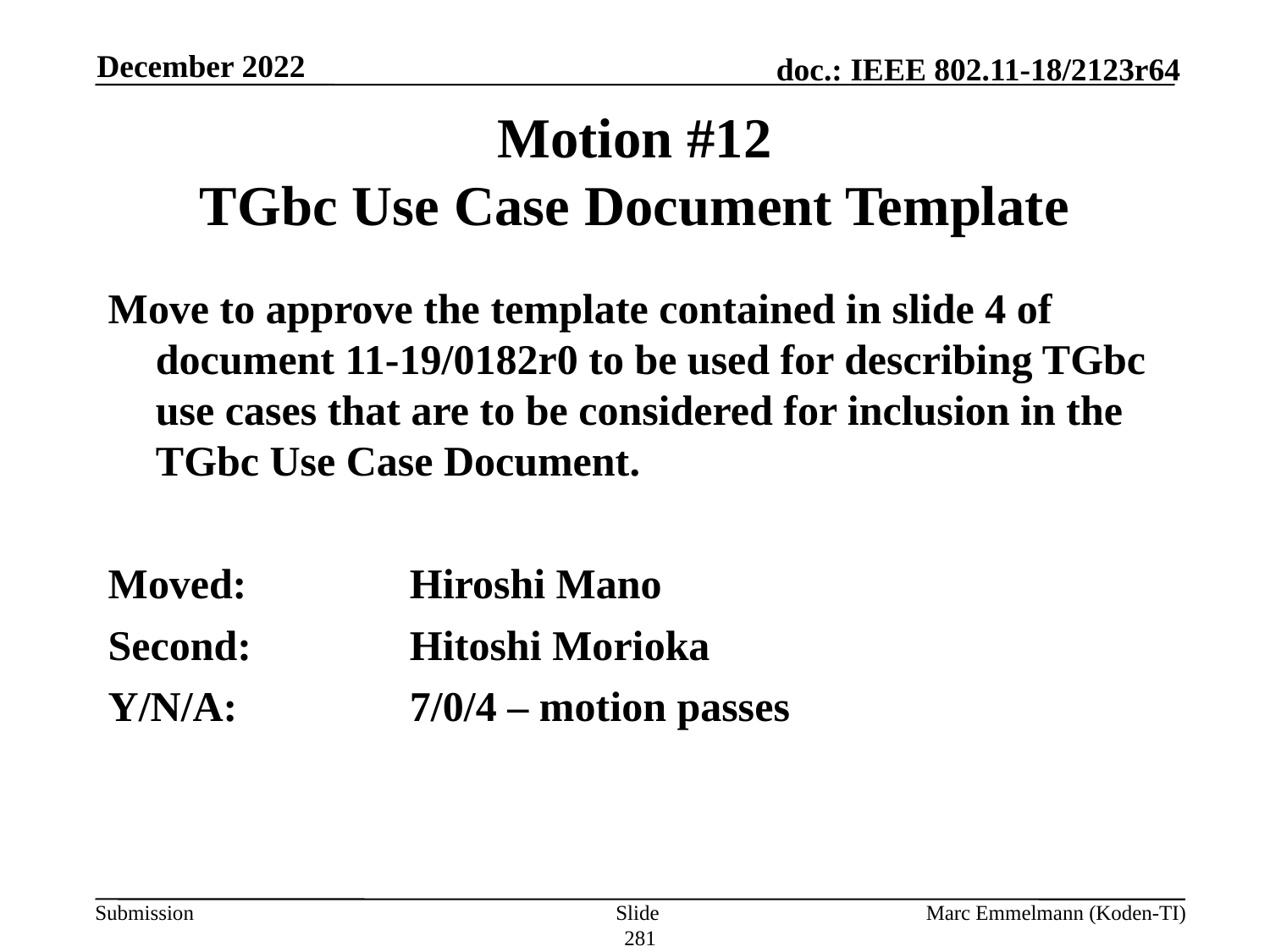

December 2022
# Motion #12 TGbc Use Case Document Template
Move to approve the template contained in slide 4 of document 11-19/0182r0 to be used for describing TGbc use cases that are to be considered for inclusion in the TGbc Use Case Document.

Moved:		Hiroshi Mano
Second:		Hitoshi Morioka
Y/N/A:		7/0/4 – motion passes
Slide 281
Marc Emmelmann (Koden-TI)